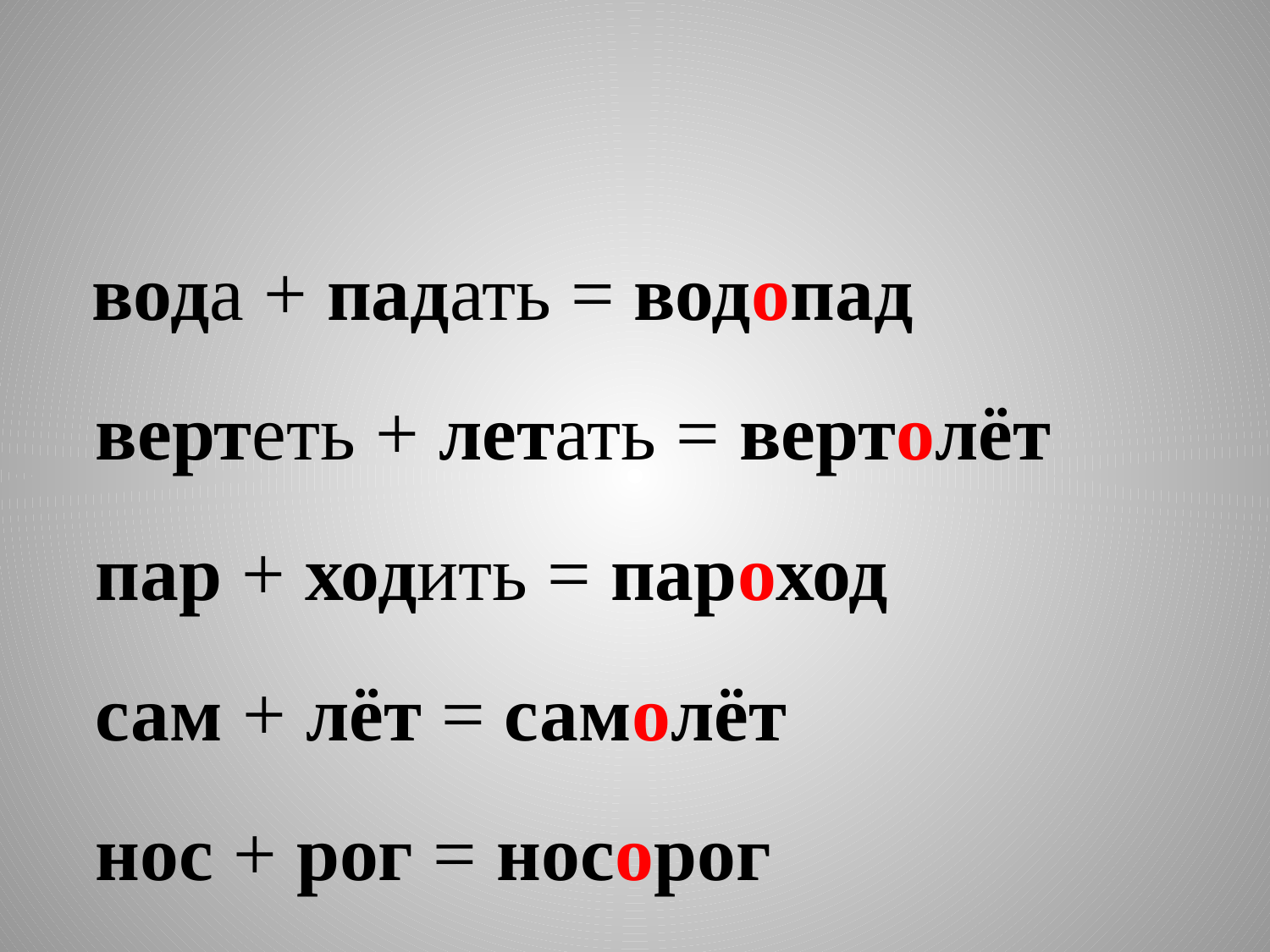

#
 вода + падать = водопад
 вертеть + летать = вертолёт
 пар + ходить = пароход
 сам + лёт = самолёт
 нос + рог = носорог